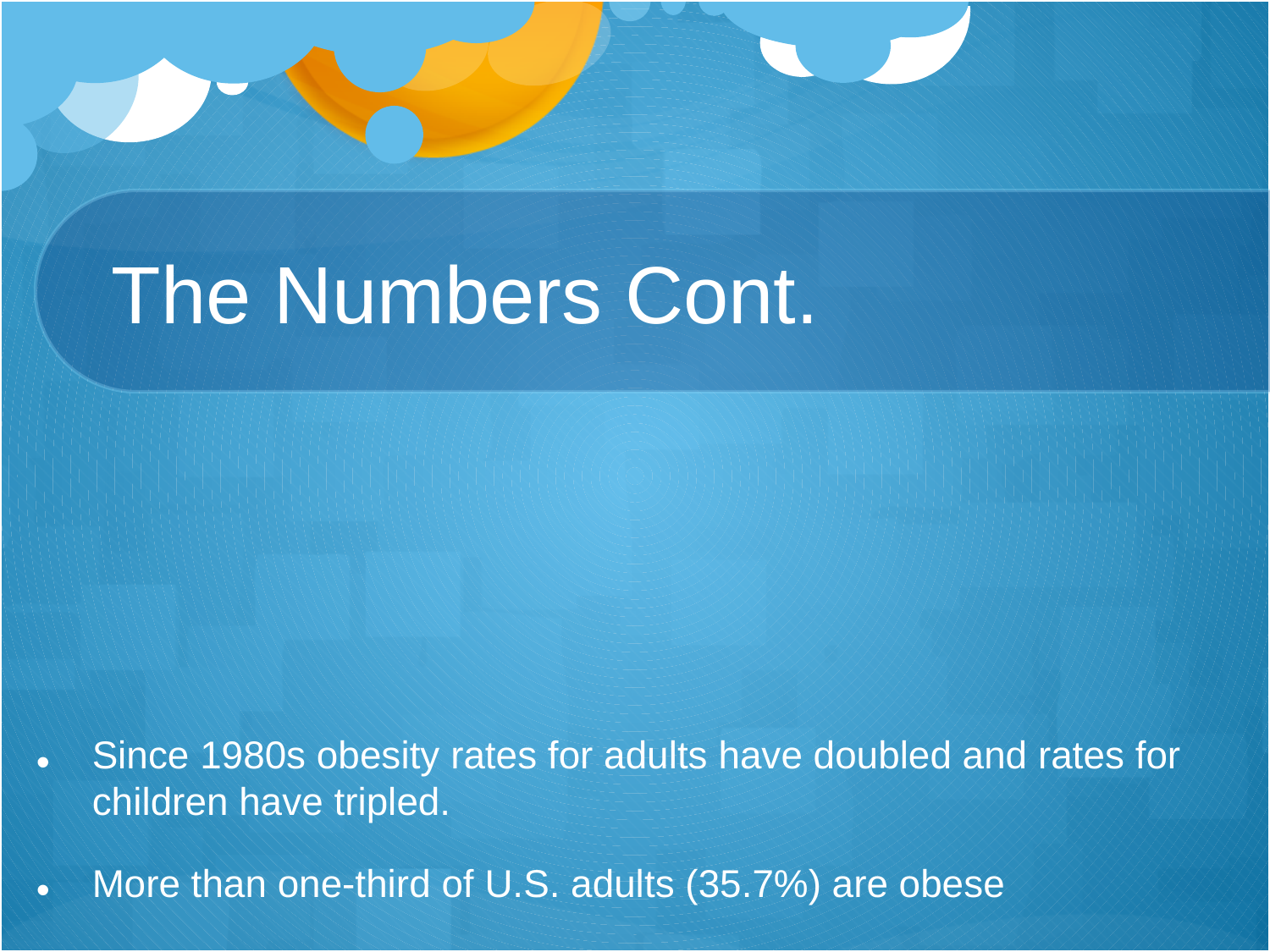

Since 1980s obesity rates for adults have doubled and rates for children have tripled.
More than one-third of U.S. adults (35.7%) are obese
Obesity-related conditions include heart disease, stroke, type 2 diabetes and certain types of cancer, some of the leading causes of preventable death
# The Numbers Cont.